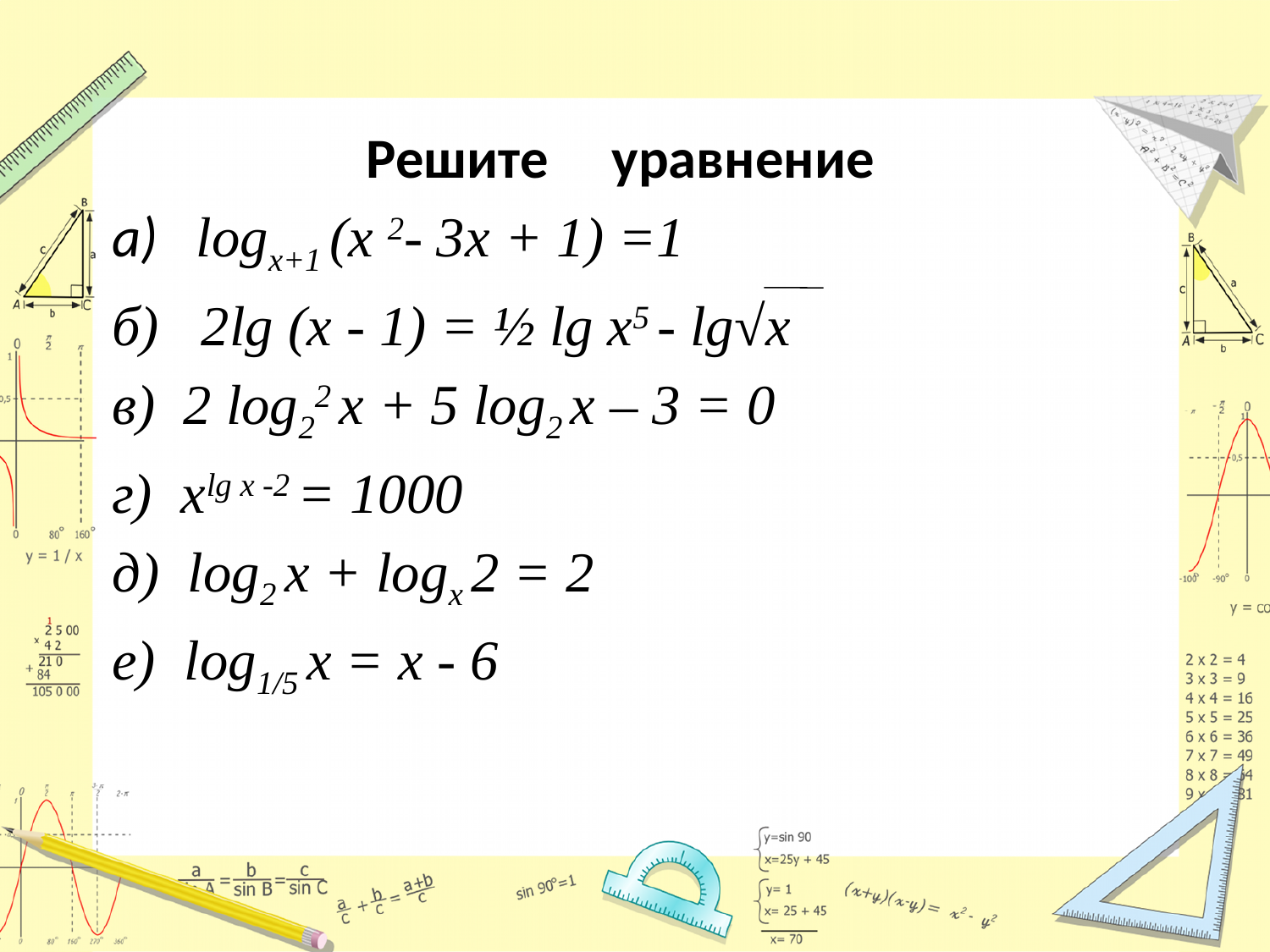

Решите     уравнение
а)   logx+1 (x 2- 3x + 1) =1
б)   2lg (x - 1) = ½ lg x5 - lg√x
в)  2 log22 x + 5 log2 x – 3 = 0
г)  xlg x -2 = 1000
д)  lоg2 x + lоgx 2 = 2
е)  log1/5 x = x - 6